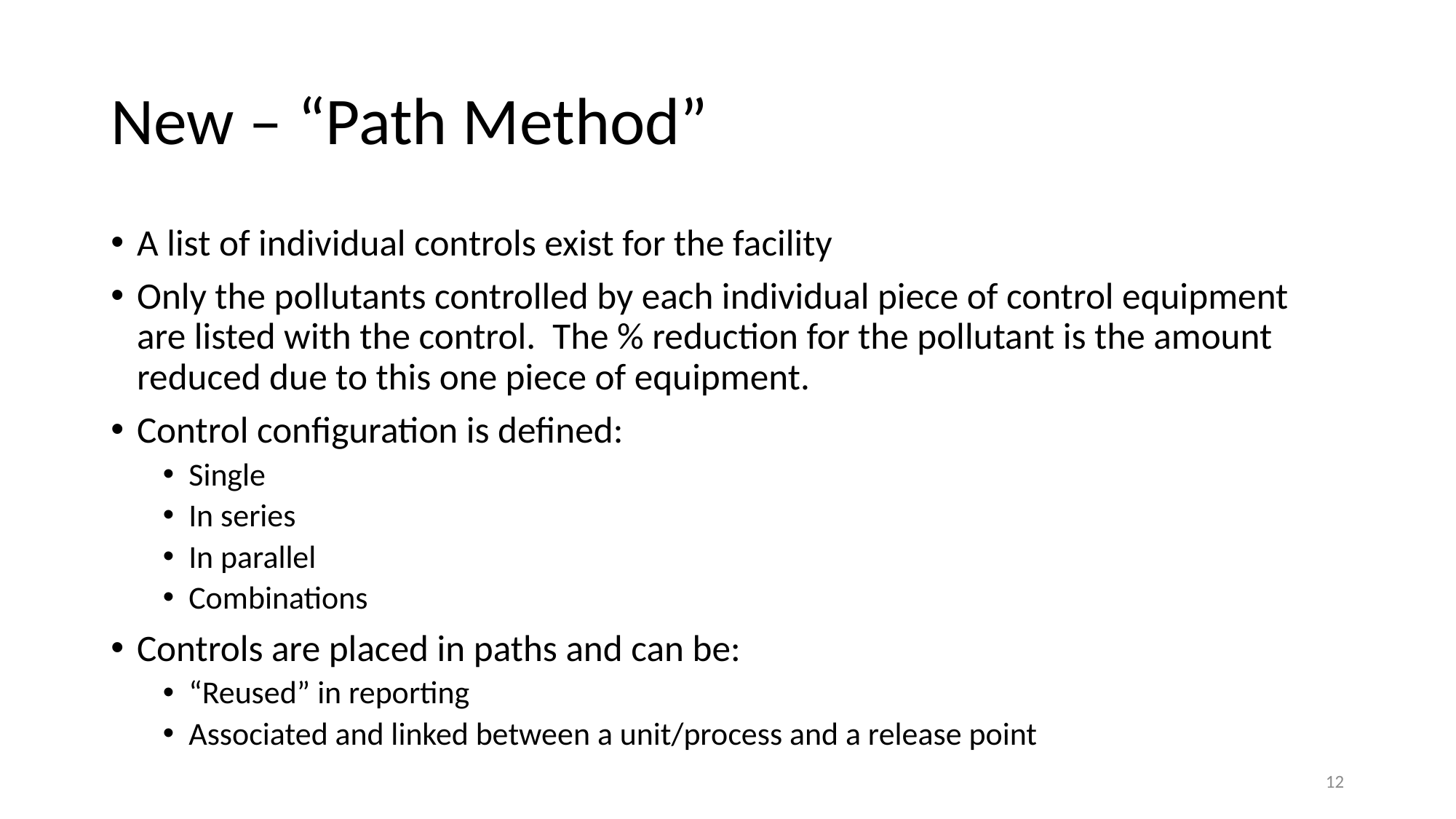

# New – “Path Method”
A list of individual controls exist for the facility
Only the pollutants controlled by each individual piece of control equipment are listed with the control.  The % reduction for the pollutant is the amount reduced due to this one piece of equipment.
Control configuration is defined:
Single
In series
In parallel
Combinations
Controls are placed in paths and can be:
“Reused” in reporting
Associated and linked between a unit/process and a release point
12